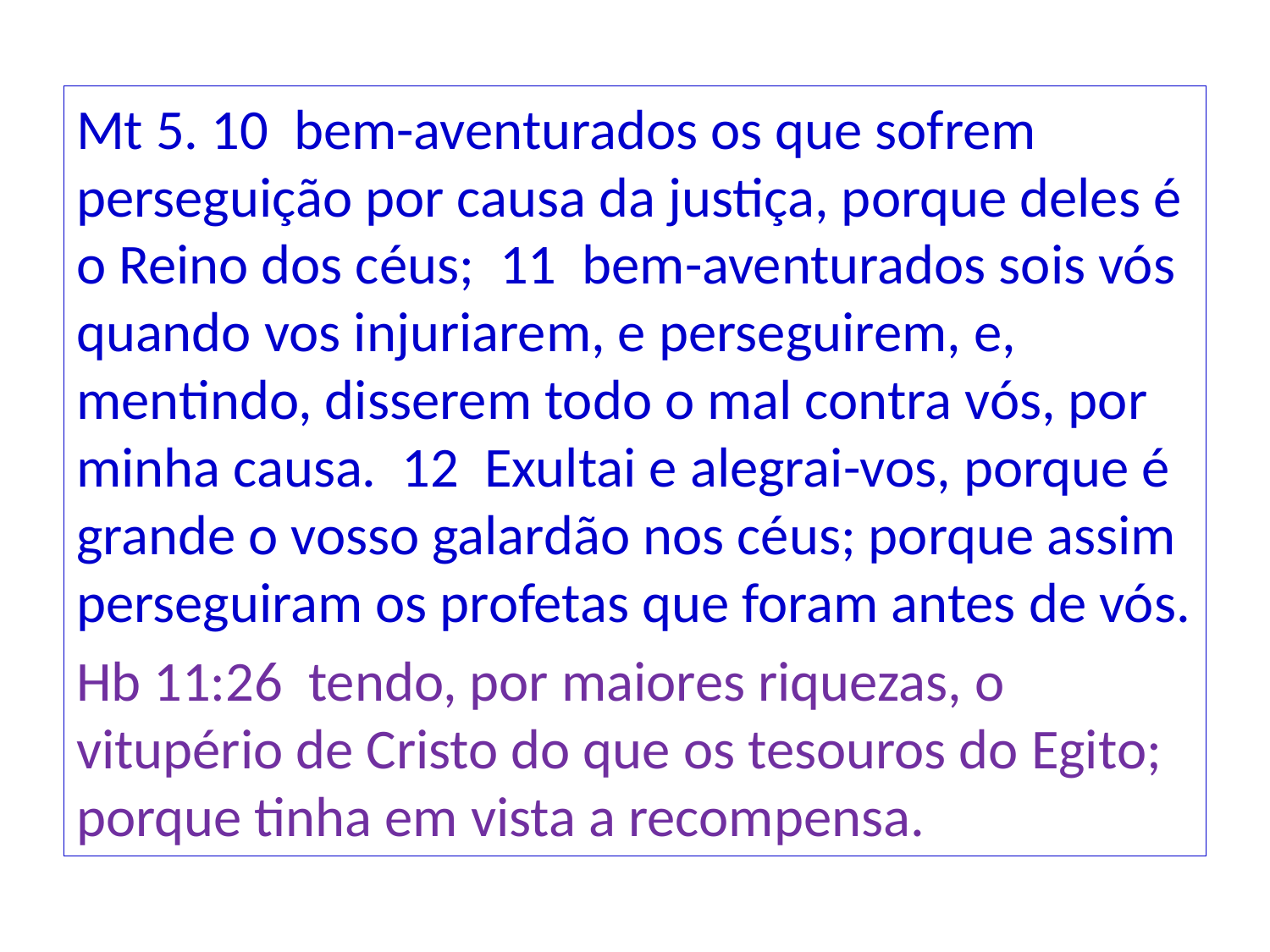

Mt 5. 10  bem-aventurados os que sofrem perseguição por causa da justiça, porque deles é o Reino dos céus;  11  bem-aventurados sois vós quando vos injuriarem, e perseguirem, e, mentindo, disserem todo o mal contra vós, por minha causa.  12  Exultai e alegrai-vos, porque é grande o vosso galardão nos céus; porque assim perseguiram os profetas que foram antes de vós.
Hb 11:26  tendo, por maiores riquezas, o vitupério de Cristo do que os tesouros do Egito; porque tinha em vista a recompensa.